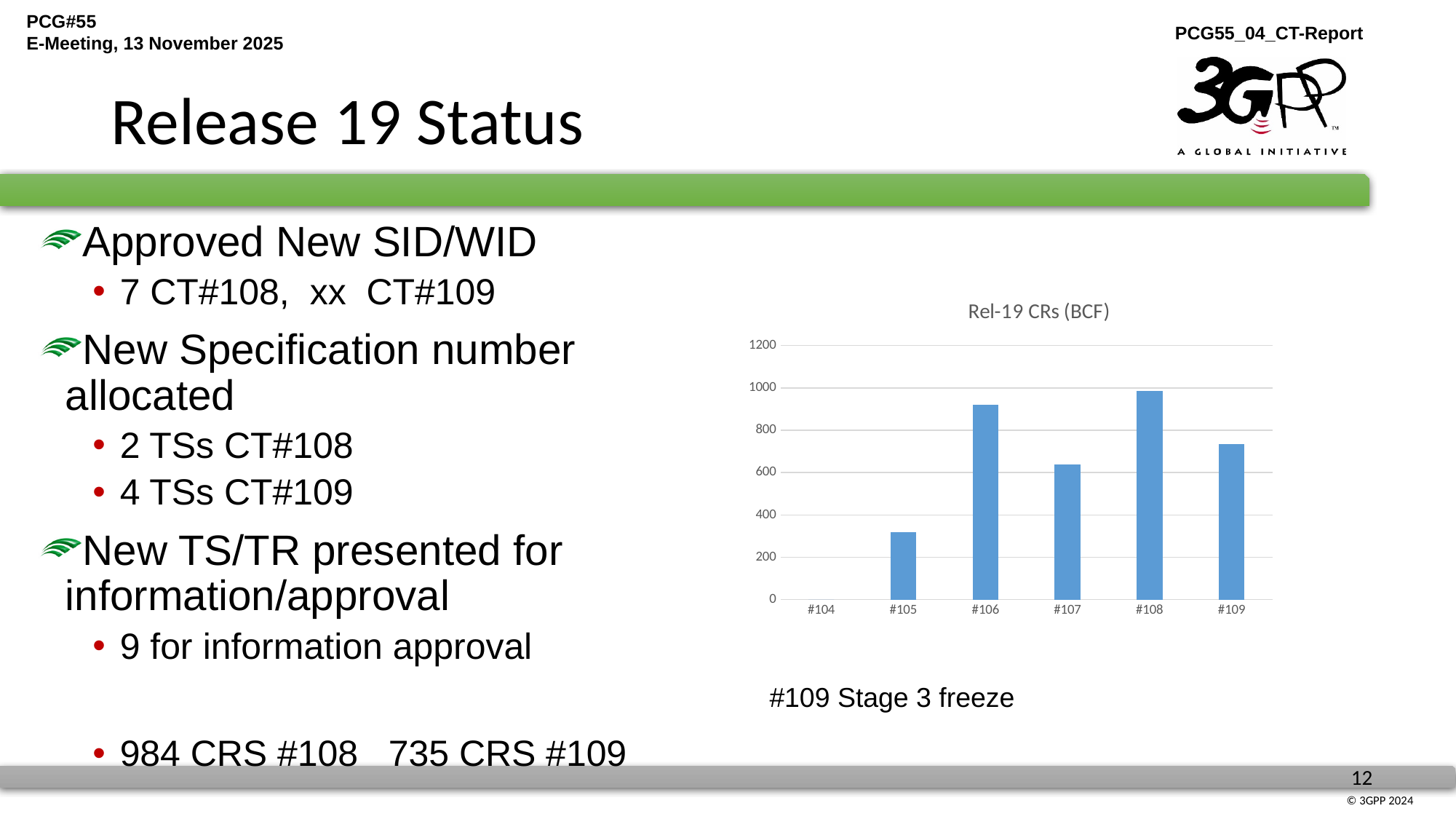

# Release 19 Status
Approved New SID/WID
7 CT#108,  xx  CT#109
New Specification number allocated
2 TSs CT#108
4 TSs CT#109
New TS/TR presented for information/approval
9 for information approval

984 CRS #108   735 CRS #109

### Chart: Rel-19 CRs (BCF)

| Category |  |
|---|---|
| #104 | 0.0 |
| #105 | 319.0 |
| #106 | 920.0 |
| #107 | 637.0 |
| #108 | 984.0 |
| #109 | 735.0 |
#109 Stage 3 freeze